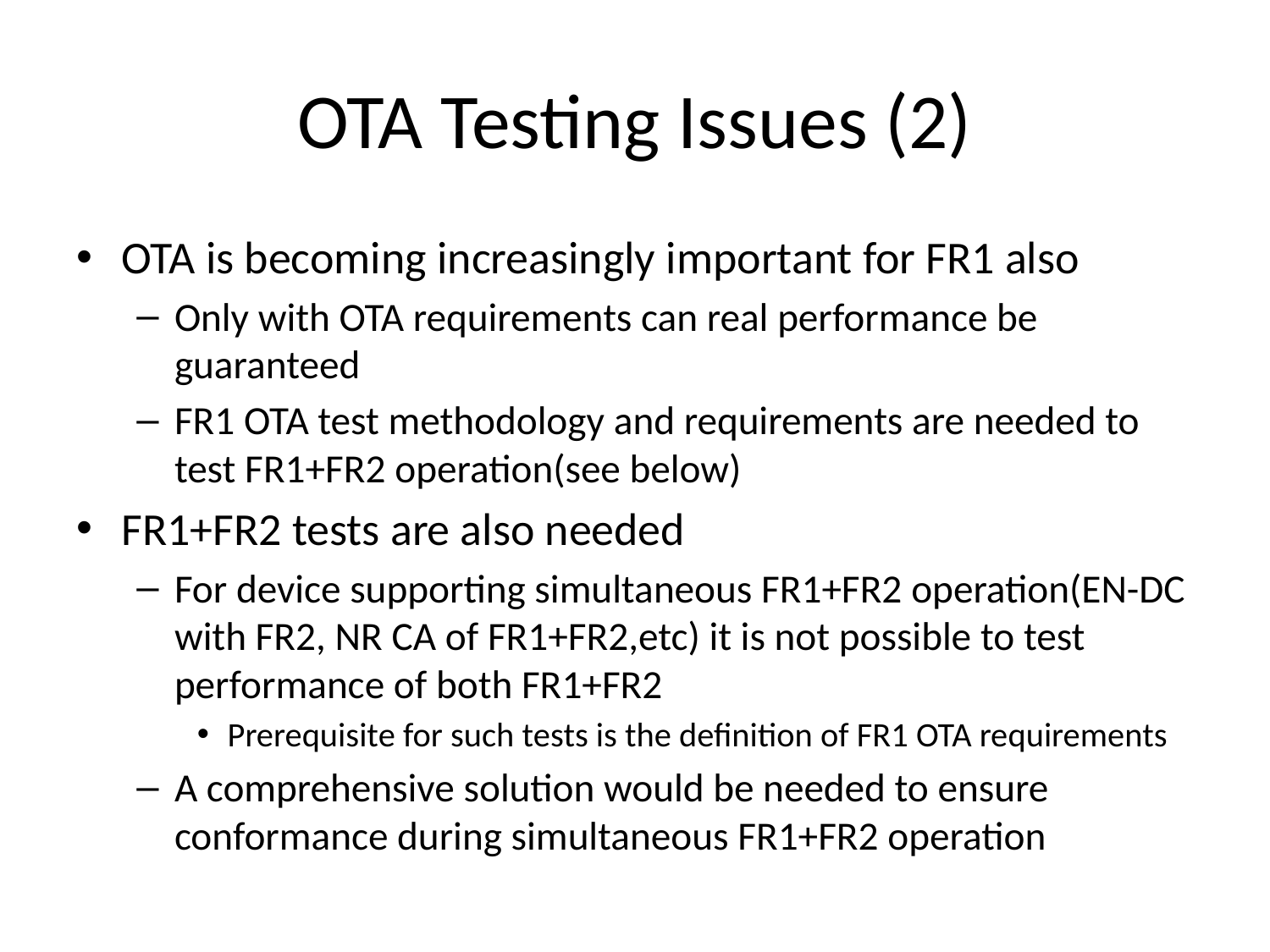

# OTA Testing Issues (2)
OTA is becoming increasingly important for FR1 also
Only with OTA requirements can real performance be guaranteed
FR1 OTA test methodology and requirements are needed to test FR1+FR2 operation(see below)
FR1+FR2 tests are also needed
For device supporting simultaneous FR1+FR2 operation(EN-DC with FR2, NR CA of FR1+FR2,etc) it is not possible to test performance of both FR1+FR2
Prerequisite for such tests is the definition of FR1 OTA requirements
A comprehensive solution would be needed to ensure conformance during simultaneous FR1+FR2 operation